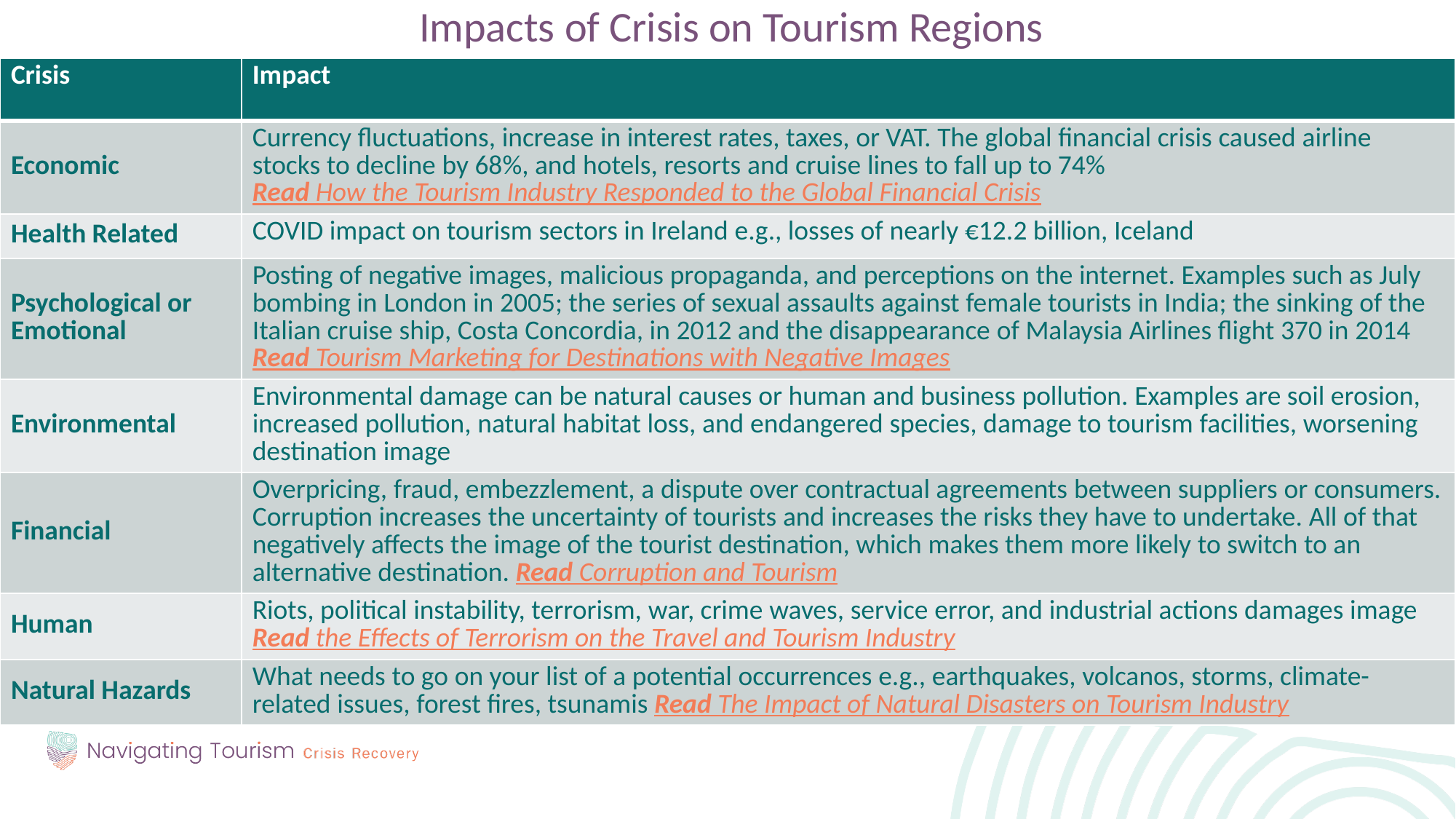

Impacts of Crisis on Tourism Regions
| Crisis | Impact |
| --- | --- |
| Economic | Currency fluctuations, increase in interest rates, taxes, or VAT. The global financial crisis caused airline stocks to decline by 68%, and hotels, resorts and cruise lines to fall up to 74% Read How the Tourism Industry Responded to the Global Financial Crisis |
| Health Related | COVID impact on tourism sectors in Ireland e.g., losses of nearly €12.2 billion, Iceland |
| Psychological or Emotional | Posting of negative images, malicious propaganda, and perceptions on the internet. Examples such as July bombing in London in 2005; the series of sexual assaults against female tourists in India; the sinking of the Italian cruise ship, Costa Concordia, in 2012 and the disappearance of Malaysia Airlines flight 370 in 2014 Read Tourism Marketing for Destinations with Negative Images |
| Environmental | Environmental damage can be natural causes or human and business pollution. Examples are soil erosion, increased pollution, natural habitat loss, and endangered species, damage to tourism facilities, worsening destination image |
| Financial | Overpricing, fraud, embezzlement, a dispute over contractual agreements between suppliers or consumers. Corruption increases the uncertainty of tourists and increases the risks they have to undertake. All of that negatively affects the image of the tourist destination, which makes them more likely to switch to an alternative destination. Read Corruption and Tourism |
| Human | Riots, political instability, terrorism, war, crime waves, service error, and industrial actions damages image Read the Effects of Terrorism on the Travel and Tourism Industry |
| Natural Hazards | What needs to go on your list of a potential occurrences e.g., earthquakes, volcanos, storms, climate-related issues, forest fires, tsunamis Read The Impact of Natural Disasters on Tourism Industry |